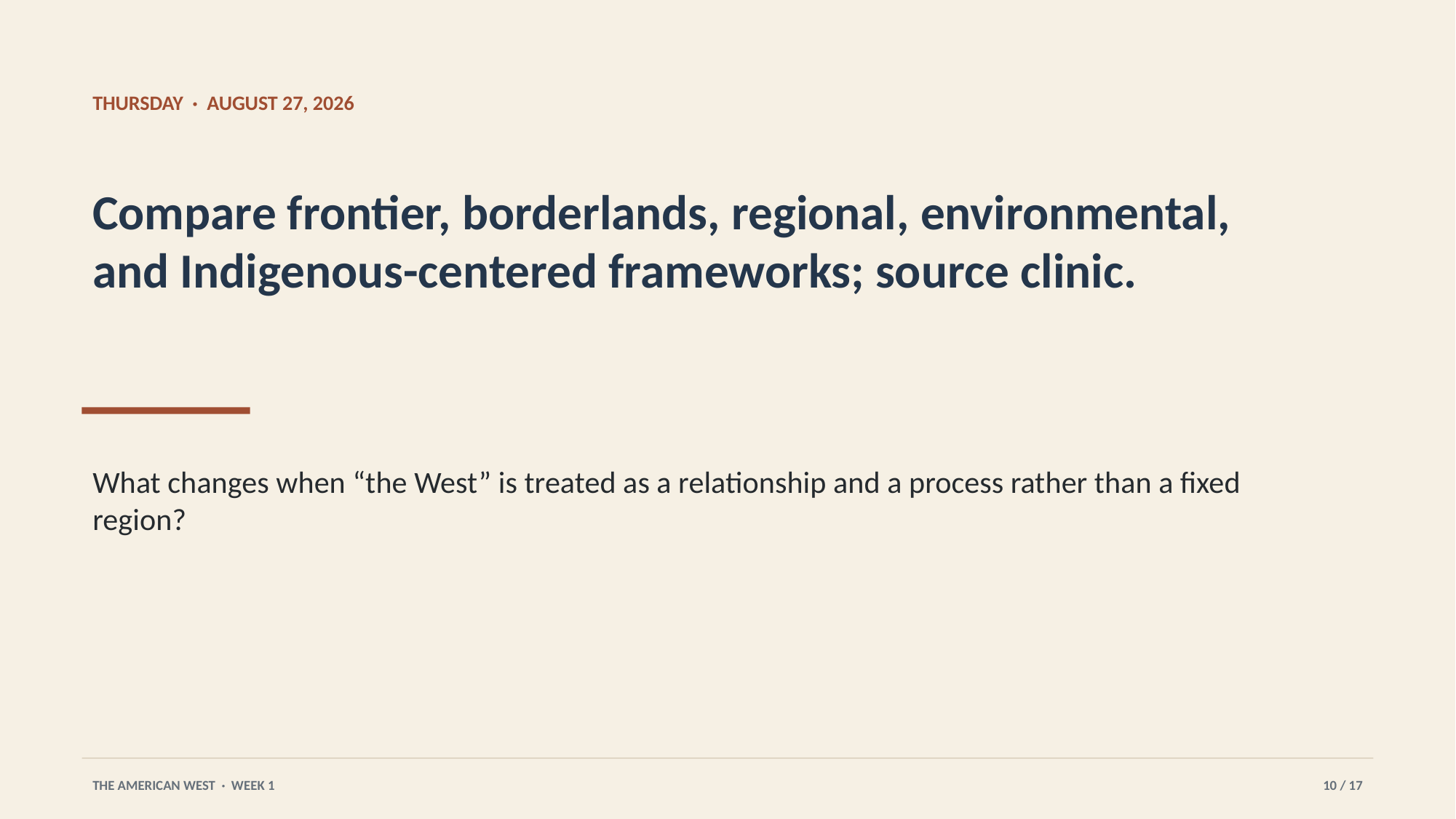

THURSDAY  ·  AUGUST 27, 2026
Compare frontier, borderlands, regional, environmental, and Indigenous-centered frameworks; source clinic.

What changes when “the West” is treated as a relationship and a process rather than a fixed region?

THE AMERICAN WEST  ·  WEEK 1
10 / 17